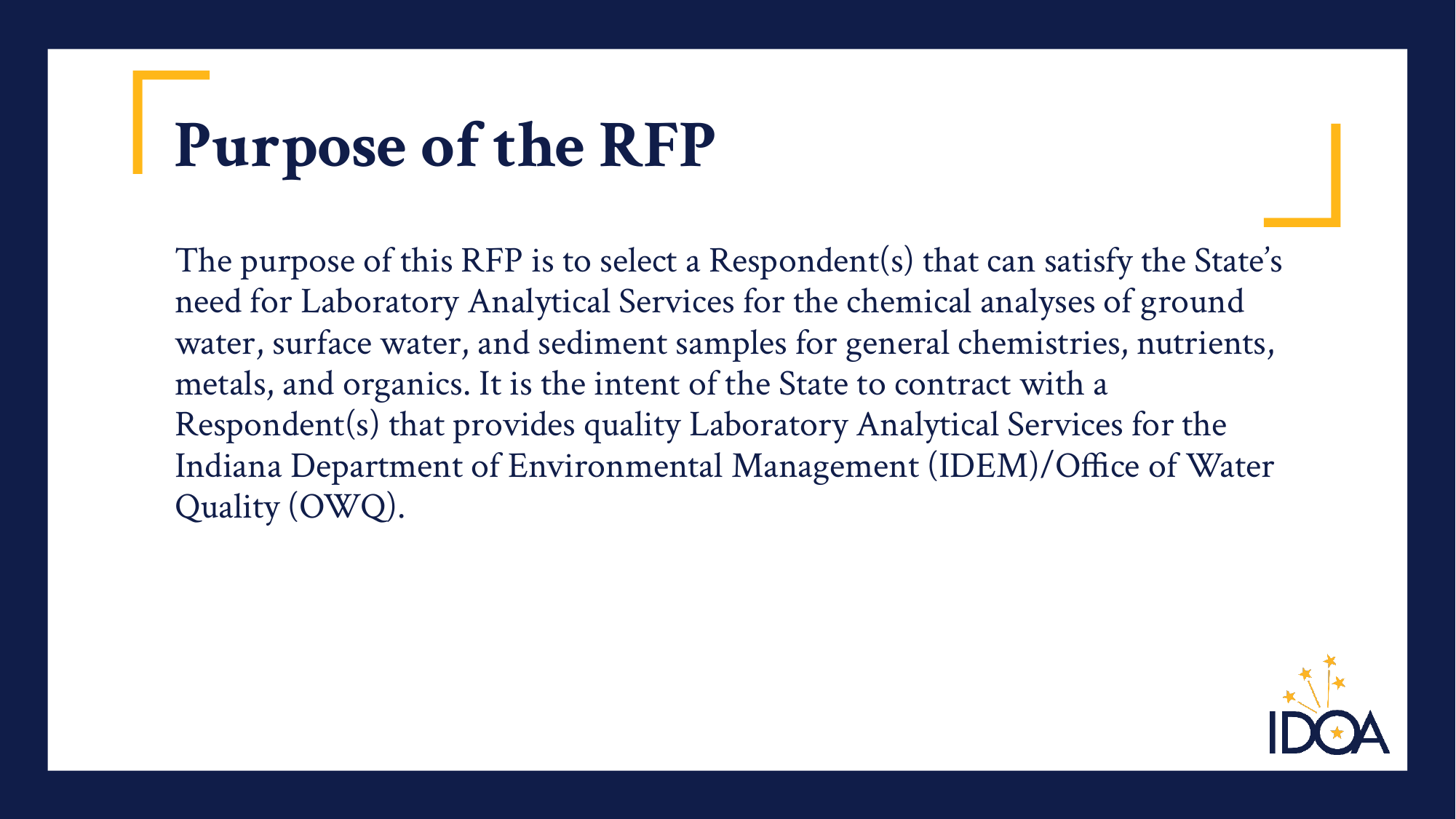

# Purpose of the RFP
The purpose of this RFP is to select a Respondent(s) that can satisfy the State’s need for Laboratory Analytical Services for the chemical analyses of ground water, surface water, and sediment samples for general chemistries, nutrients, metals, and organics. It is the intent of the State to contract with a Respondent(s) that provides quality Laboratory Analytical Services for the Indiana Department of Environmental Management (IDEM)/Office of Water Quality (OWQ).